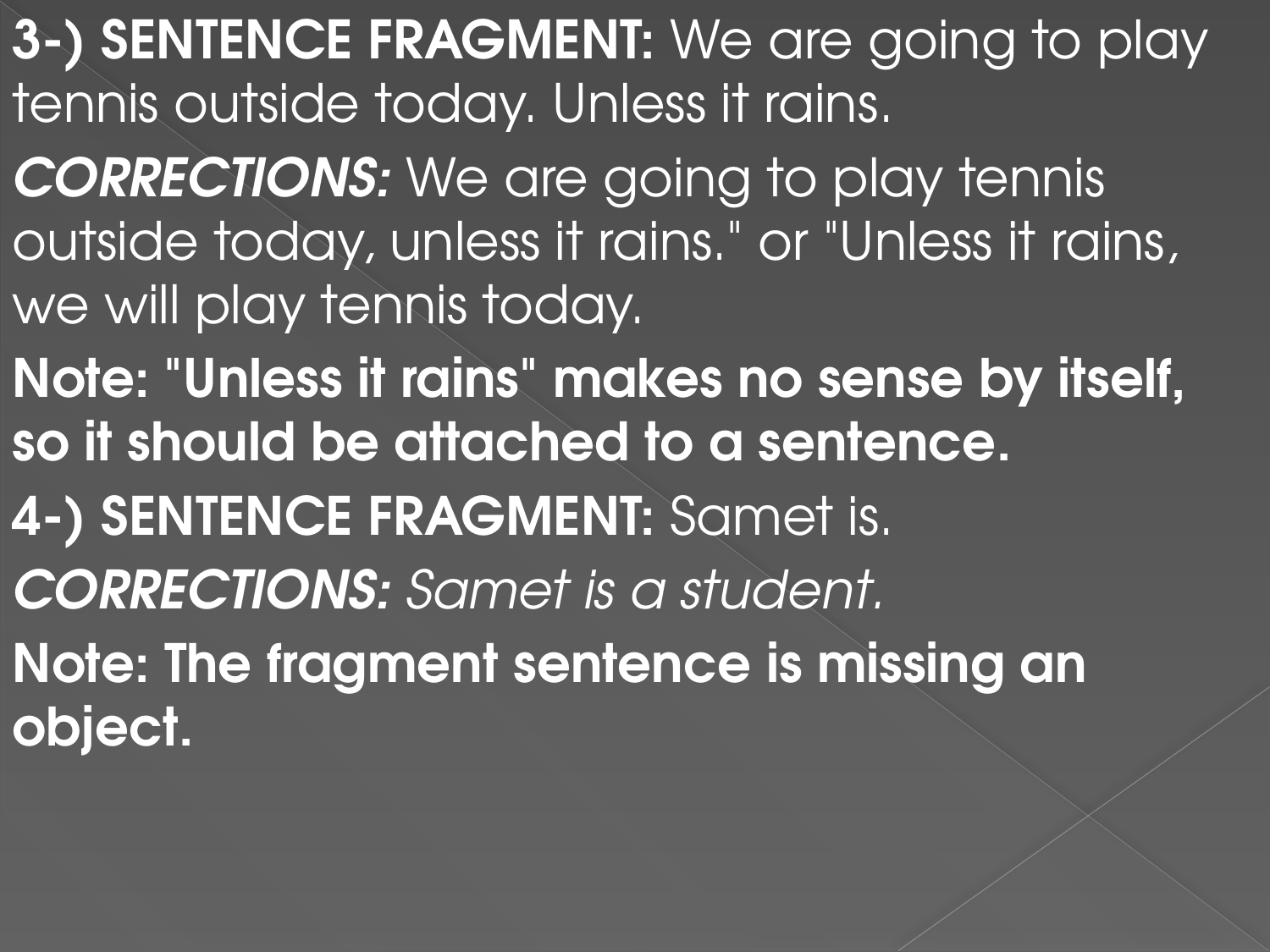

3-) SENTENCE FRAGMENT: We are going to play tennis outside today. Unless it rains.
CORRECTIONS: We are going to play tennis outside today, unless it rains." or "Unless it rains, we will play tennis today.
Note: "Unless it rains" makes no sense by itself, so it should be attached to a sentence.
4-) SENTENCE FRAGMENT: Samet is.
CORRECTIONS: Samet is a student.
Note: The fragment sentence is missing an object.